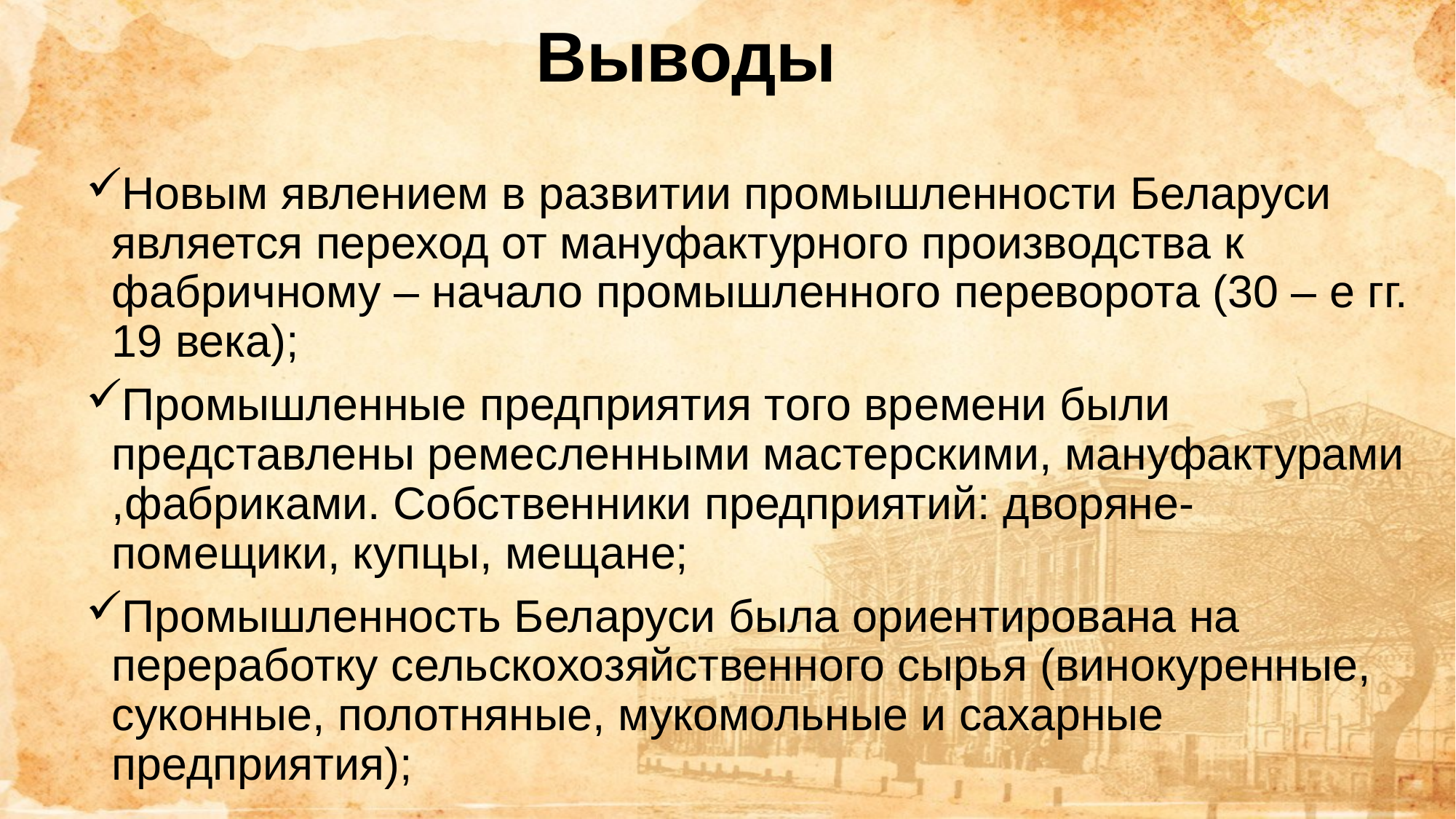

# Выводы
Новым явлением в развитии промышленности Беларуси является переход от мануфактурного производства к фабричному – начало промышленного переворота (30 – е гг. 19 века);
Промышленные предприятия того времени были представлены ремесленными мастерскими, мануфактурами ,фабриками. Собственники предприятий: дворяне-помещики, купцы, мещане;
Промышленность Беларуси была ориентирована на переработку сельскохозяйственного сырья (винокуренные, суконные, полотняные, мукомольные и сахарные предприятия);